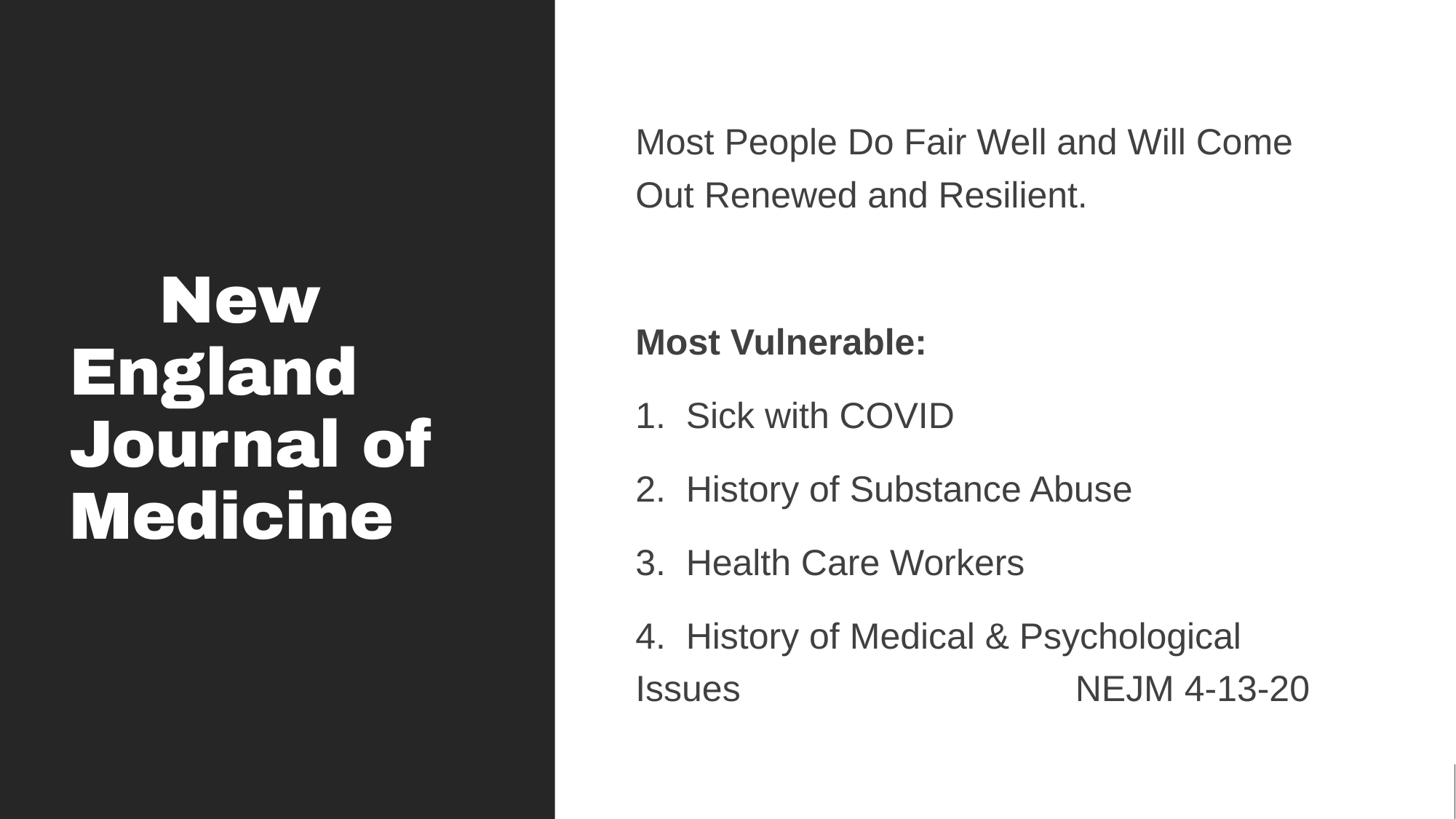

# New England Journal of Medicine
Most People Do Fair Well and Will Come Out Renewed and Resilient.

Most Vulnerable:
1.  Sick with COVID
2.  History of Substance Abuse
3.  Health Care Workers
4.  History of Medical & Psychological Issues                                 NEJM 4-13-20